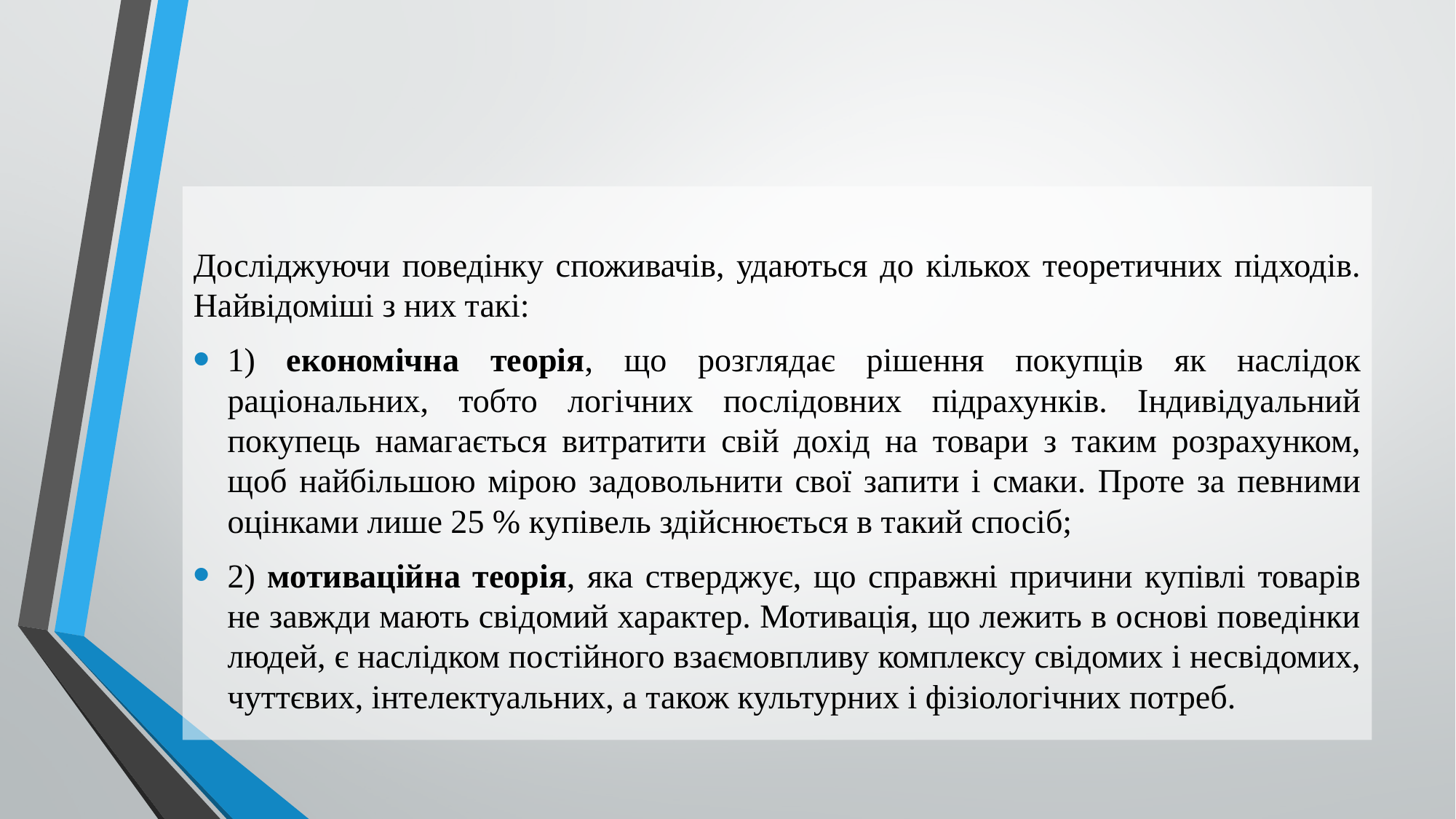

Досліджуючи поведінку споживачів, удаються до кількох теоретичних підходів. Найвідоміші з них такі:
1) економічна теорія, що розглядає рішення покупців як наслідок раціональних, тобто логічних послідовних підрахунків. Індивідуальний покупець намагається витратити свій дохід на товари з таким розрахунком, щоб найбільшою мірою задовольнити свої запити і смаки. Проте за певними оцінками лише 25 % купівель здійснюється в такий спосіб;
2) мотиваційна теорія, яка стверджує, що справжні причини купівлі товарів не завжди мають свідомий характер. Мотивація, що лежить в основі поведінки людей, є наслідком постійного взаємовпливу комплексу свідомих і несвідомих, чуттєвих, інтелектуальних, а також культурних і фізіологічних потреб.